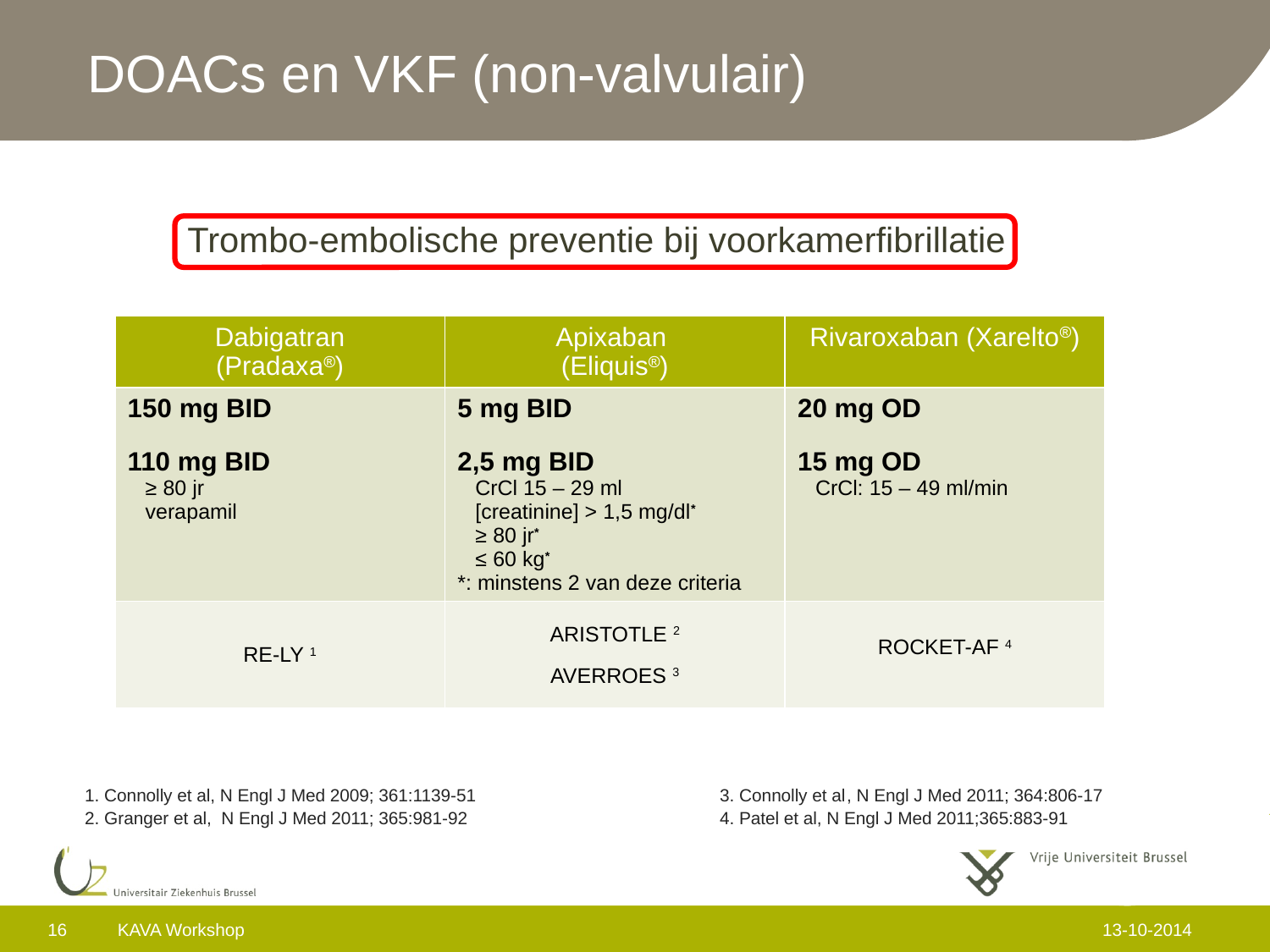

# DOACs en VKF (non-valvulair)
Trombo-embolische preventie bij voorkamerfibrillatie

| Dabigatran (Pradaxa®) | Apixaban (Eliquis®) | Rivaroxaban (Xarelto®) |
| --- | --- | --- |
| 150 mg BID 110 mg BID ≥ 80 jr verapamil | 5 mg BID 2,5 mg BID CrCl 15 – 29 ml [creatinine] > 1,5 mg/dl\* ≥ 80 jr\* ≤ 60 kg\* \*: minstens 2 van deze criteria | 20 mg OD 15 mg OD CrCl: 15 – 49 ml/min |
| RE-LY 1 | ARISTOTLE 2 AVERROES 3 | ROCKET-AF 4 |
1. Connolly et al, N Engl J Med 2009; 361:1139-51  		3. Connolly et al	, N Engl J Med 2011; 364:806-17
2. Granger et al,  N Engl J Med 2011; 365:981-92		4. Patel et al, N Engl J Med 2011;365:883-91
16
KAVA Workshop
13-10-2014